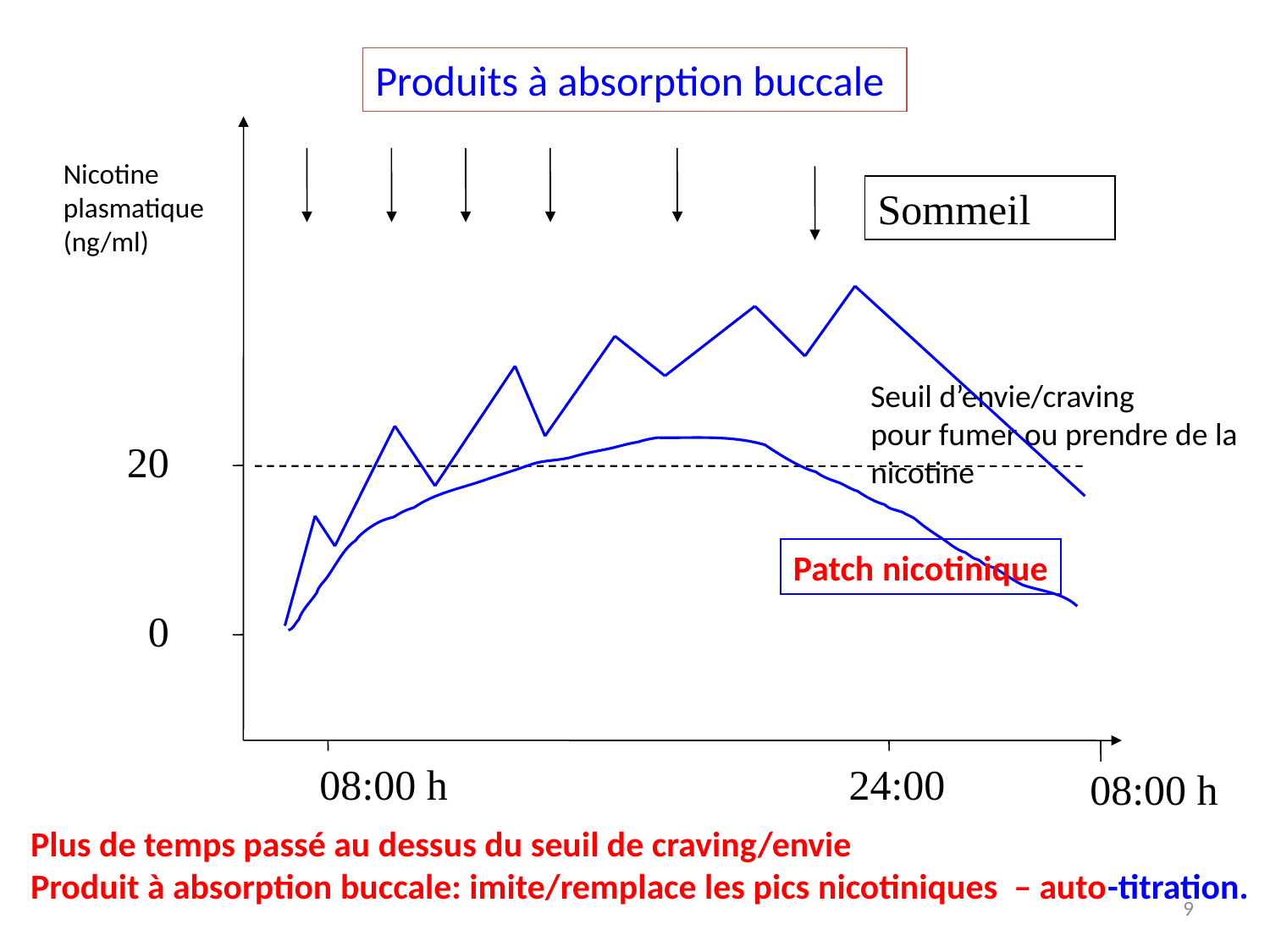

Produits à absorption buccale

Nicotine
plasmatique
(ng/ml)

Sommeil

Seuil d’envie/craving
pour fumer ou prendre de la
nicotine

20

Patch nicotinique
0

08:00 h
24:00
08:00 h
Plus de temps passé au dessus du seuil de craving/envie
Produit à absorption buccale: imite/remplace les pics nicotiniques  – auto-titration.
9